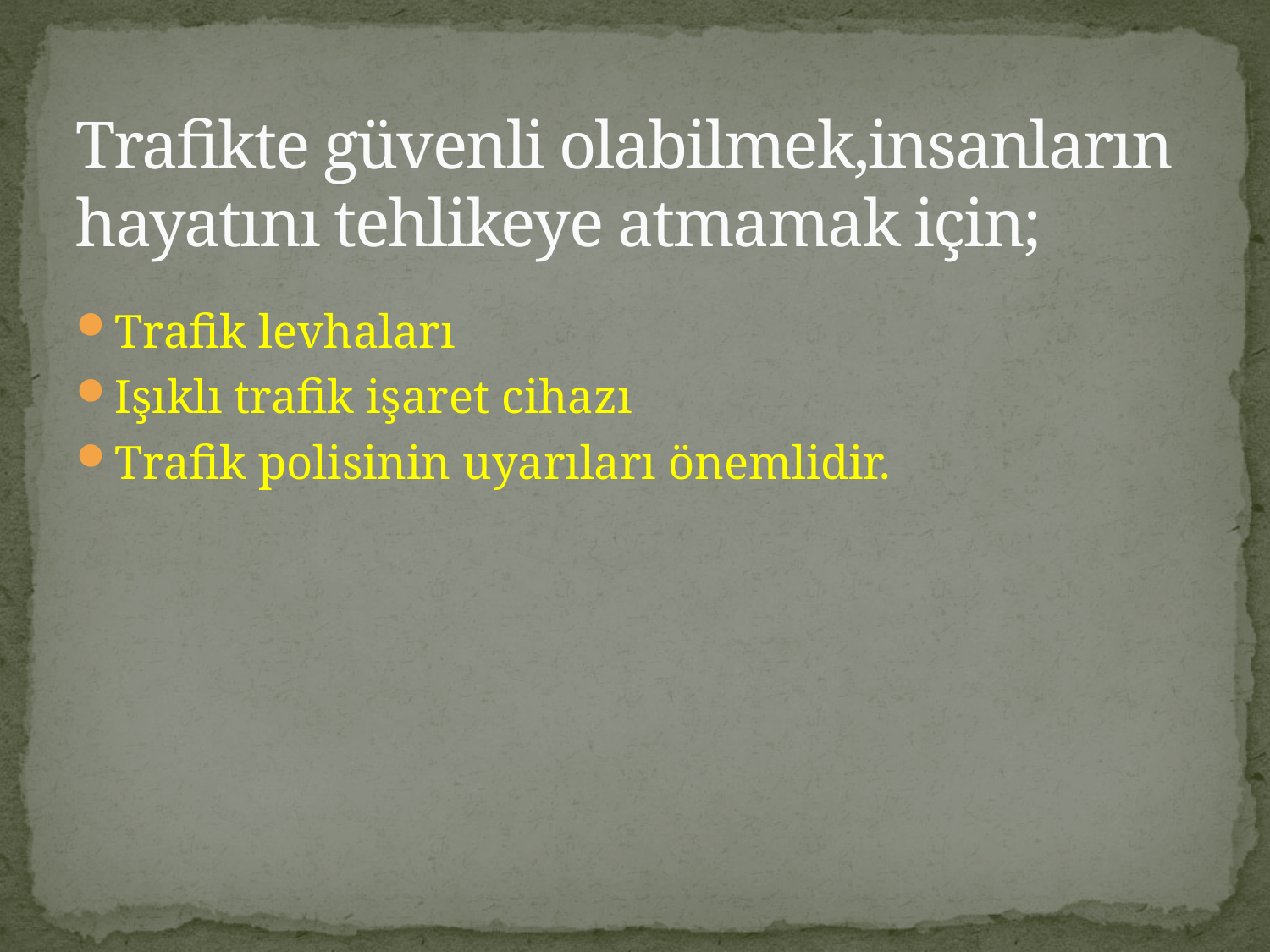

# Trafikte güvenli olabilmek,insanların hayatını tehlikeye atmamak için;
Trafik levhaları
Işıklı trafik işaret cihazı
Trafik polisinin uyarıları önemlidir.